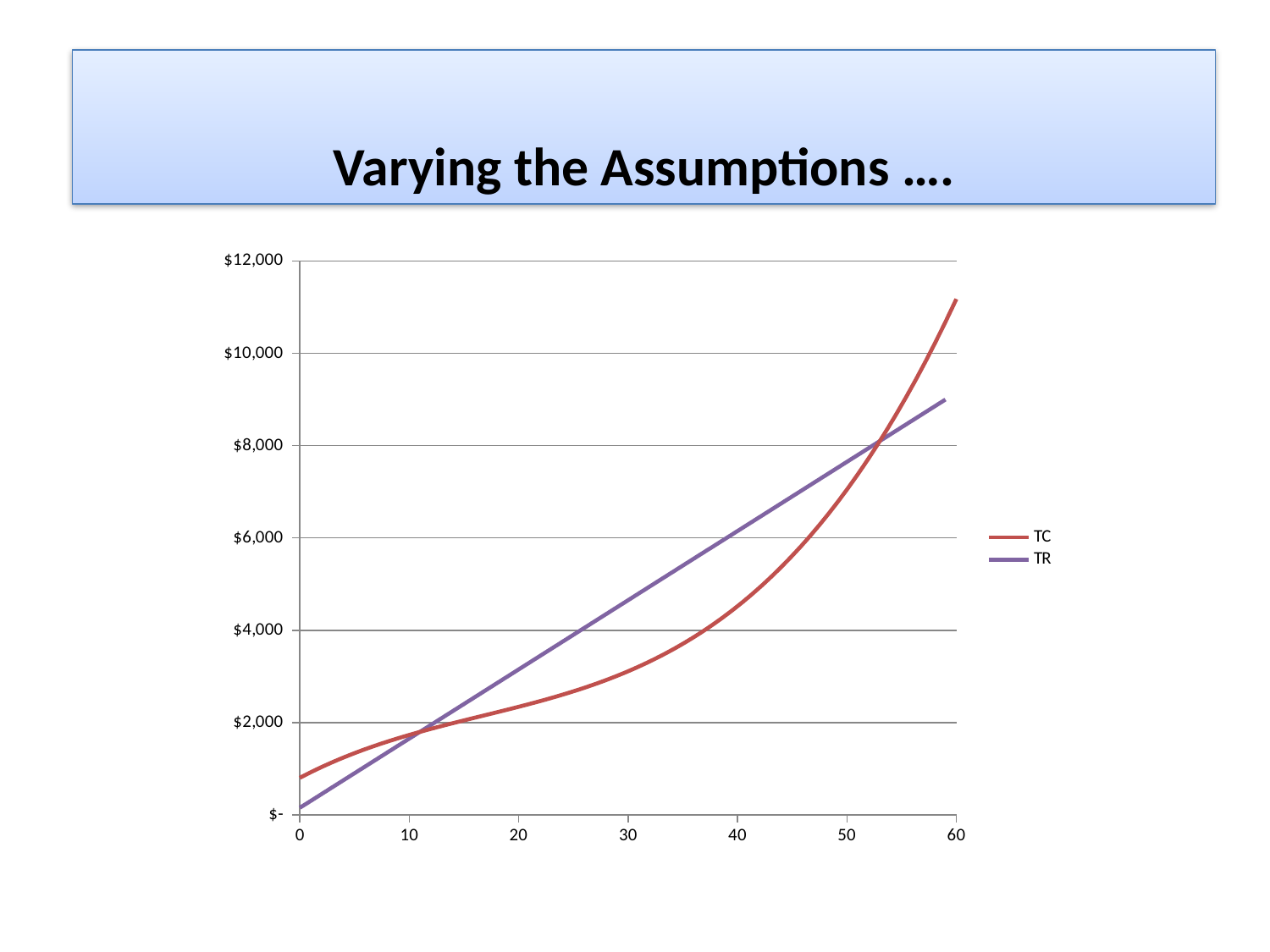

Varying the Assumptions ….

### Chart

| Category |  |  |
|---|---|---|